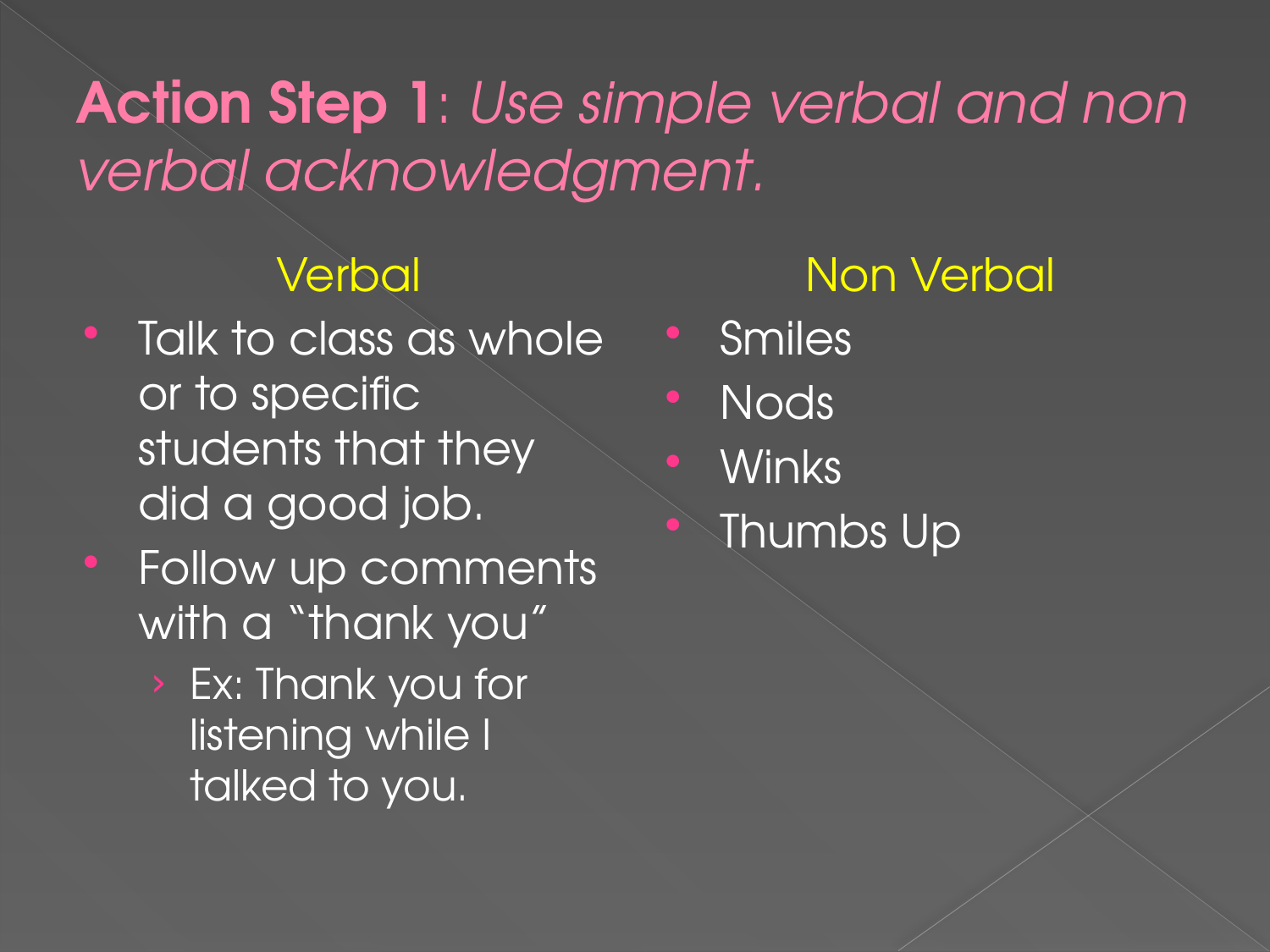

# Action Step 1: Use simple verbal and non verbal acknowledgment.
Verbal
Talk to class as whole or to specific students that they did a good job.
Follow up comments with a “thank you”
Ex: Thank you for listening while I talked to you.

Non Verbal
Smiles
Nods
Winks
Thumbs Up